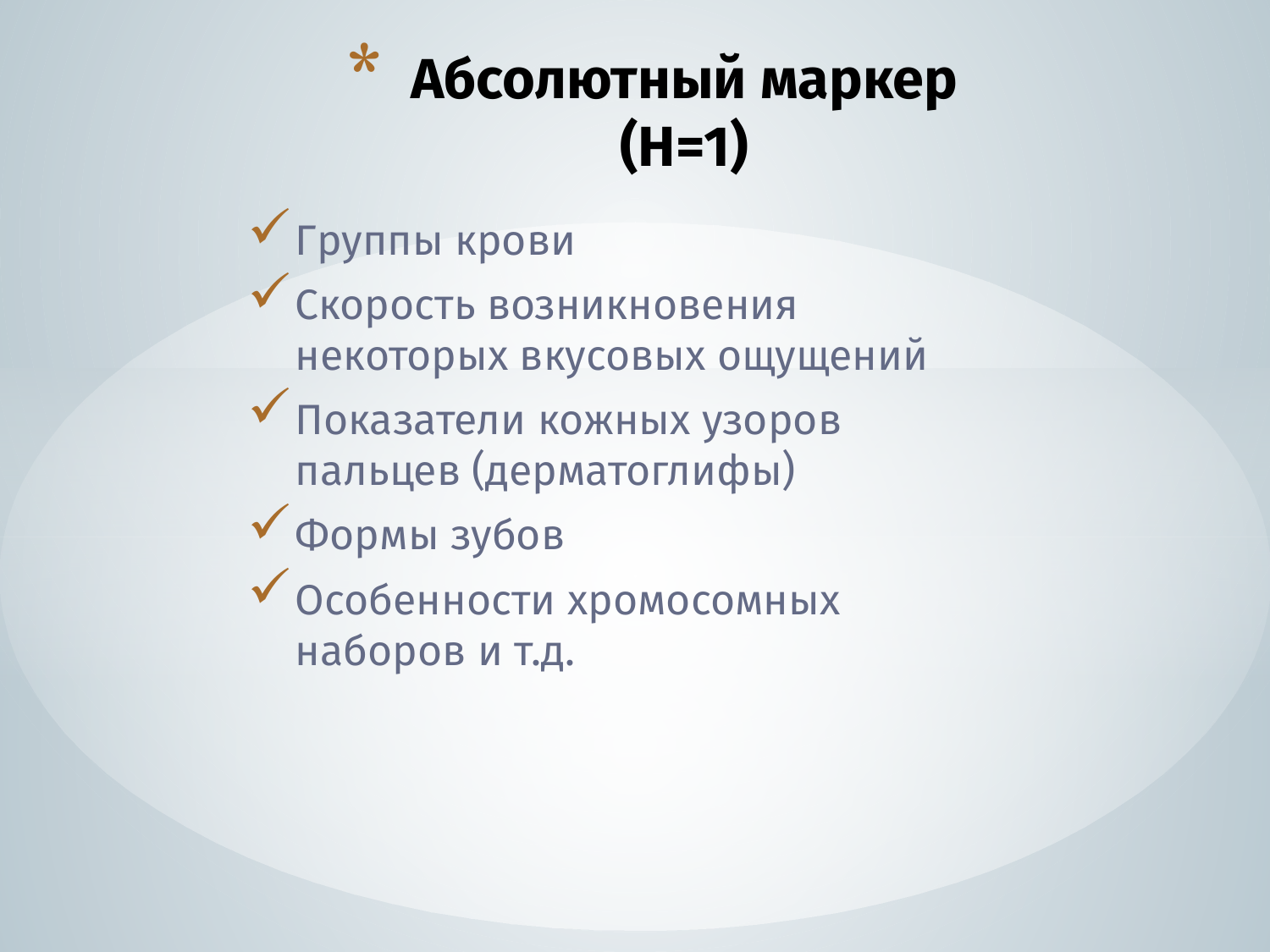

# Абсолютный маркер (Н=1)
Группы крови
Скорость возникновения некоторых вкусовых ощущений
Показатели кожных узоров пальцев (дерматоглифы)
Формы зубов
Особенности хромосомных наборов и т.д.